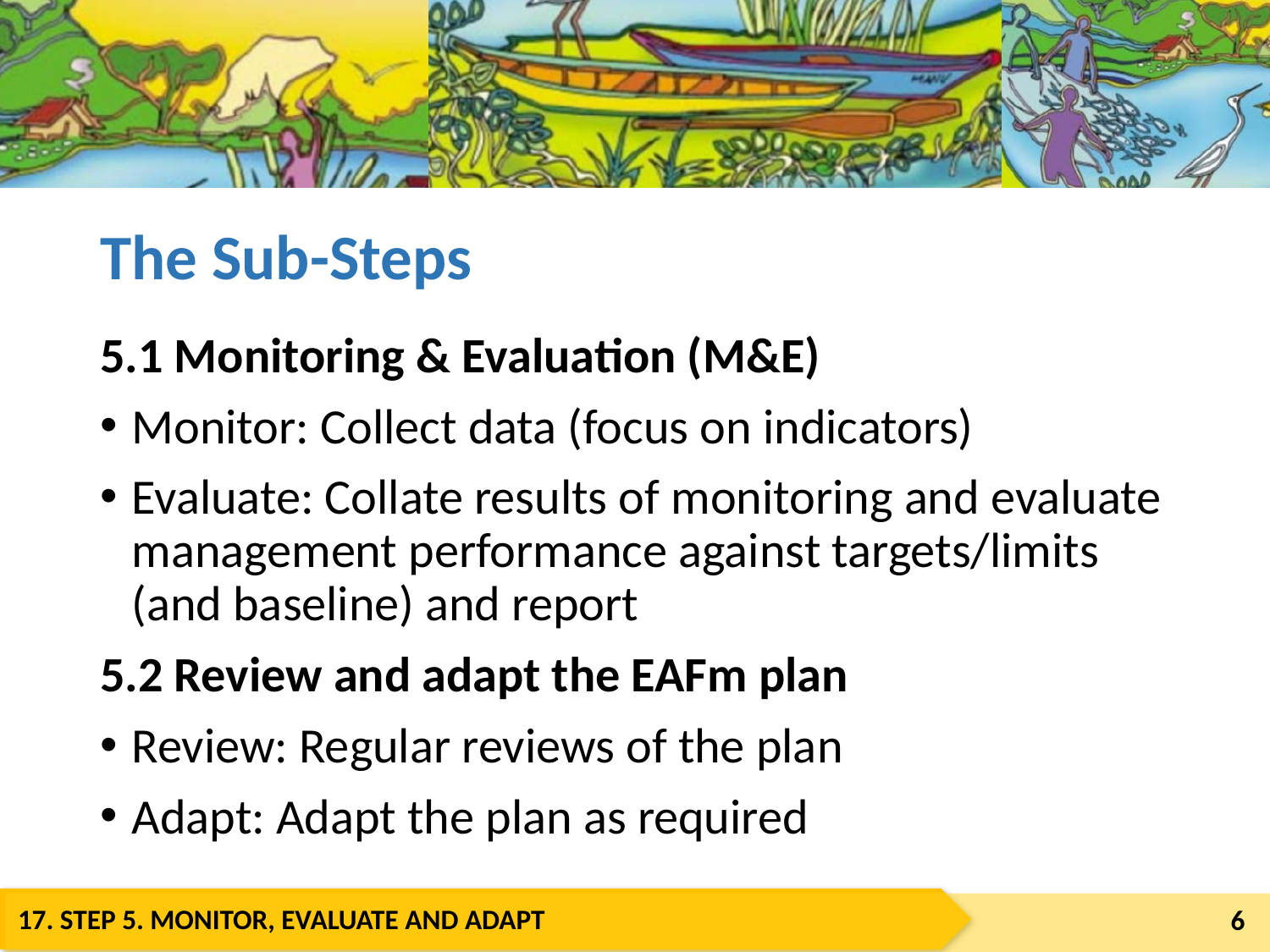

# The Sub-Steps
5.1 Monitoring & Evaluation (M&E)
Monitor: Collect data (focus on indicators)
Evaluate: Collate results of monitoring and evaluate management performance against targets/limits (and baseline) and report
5.2 Review and adapt the EAFm plan
Review: Regular reviews of the plan
Adapt: Adapt the plan as required
6